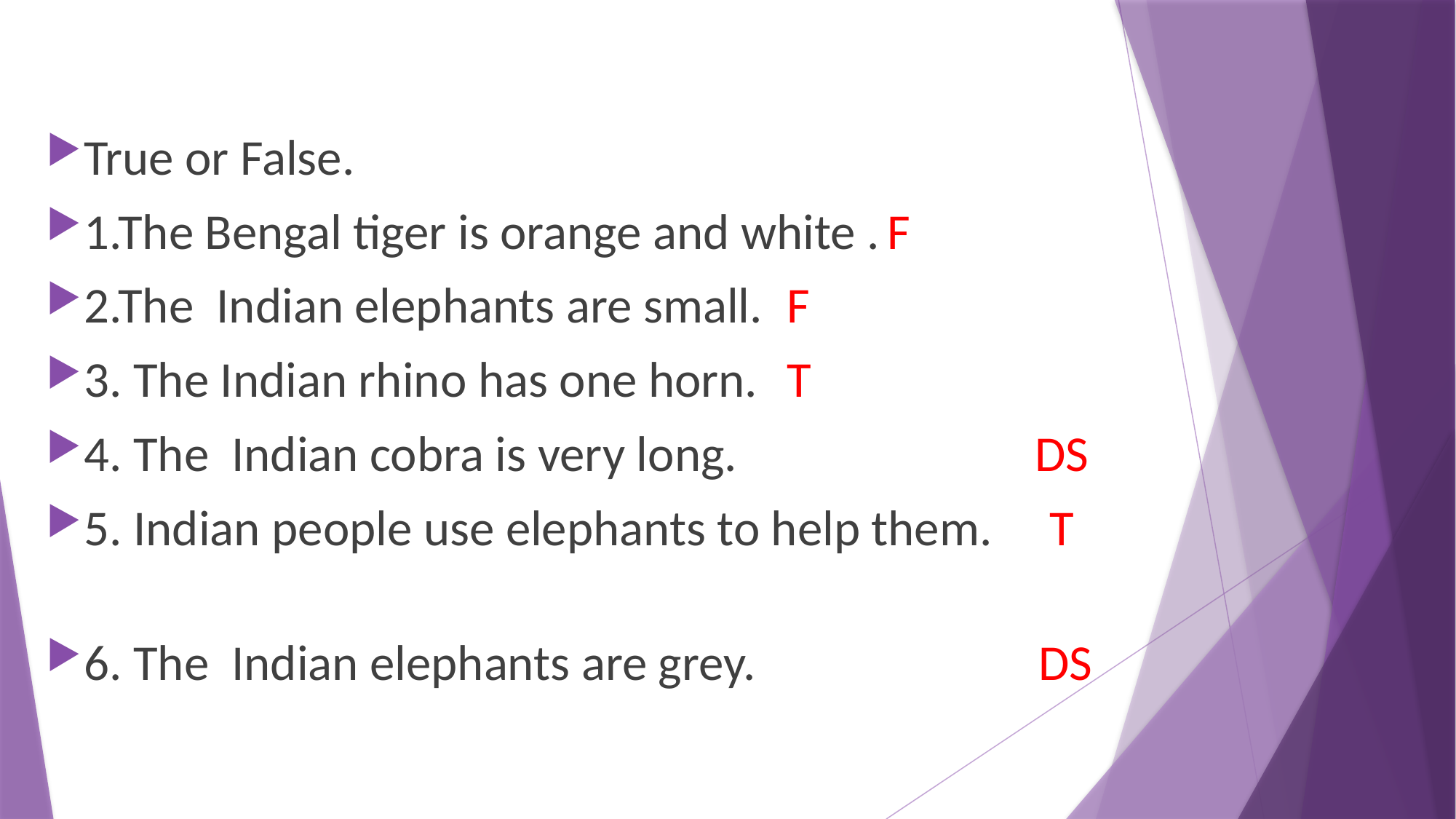

True or False.
1.The Bengal tiger is orange and white .				F
2.The  Indian elephants are small.						F
3. The Indian rhino has one horn.						T
4. The  Indian cobra is very long. 	                      DS
5. Indian people use elephants to help them.     T
6. The  Indian elephants are grey.                         DS